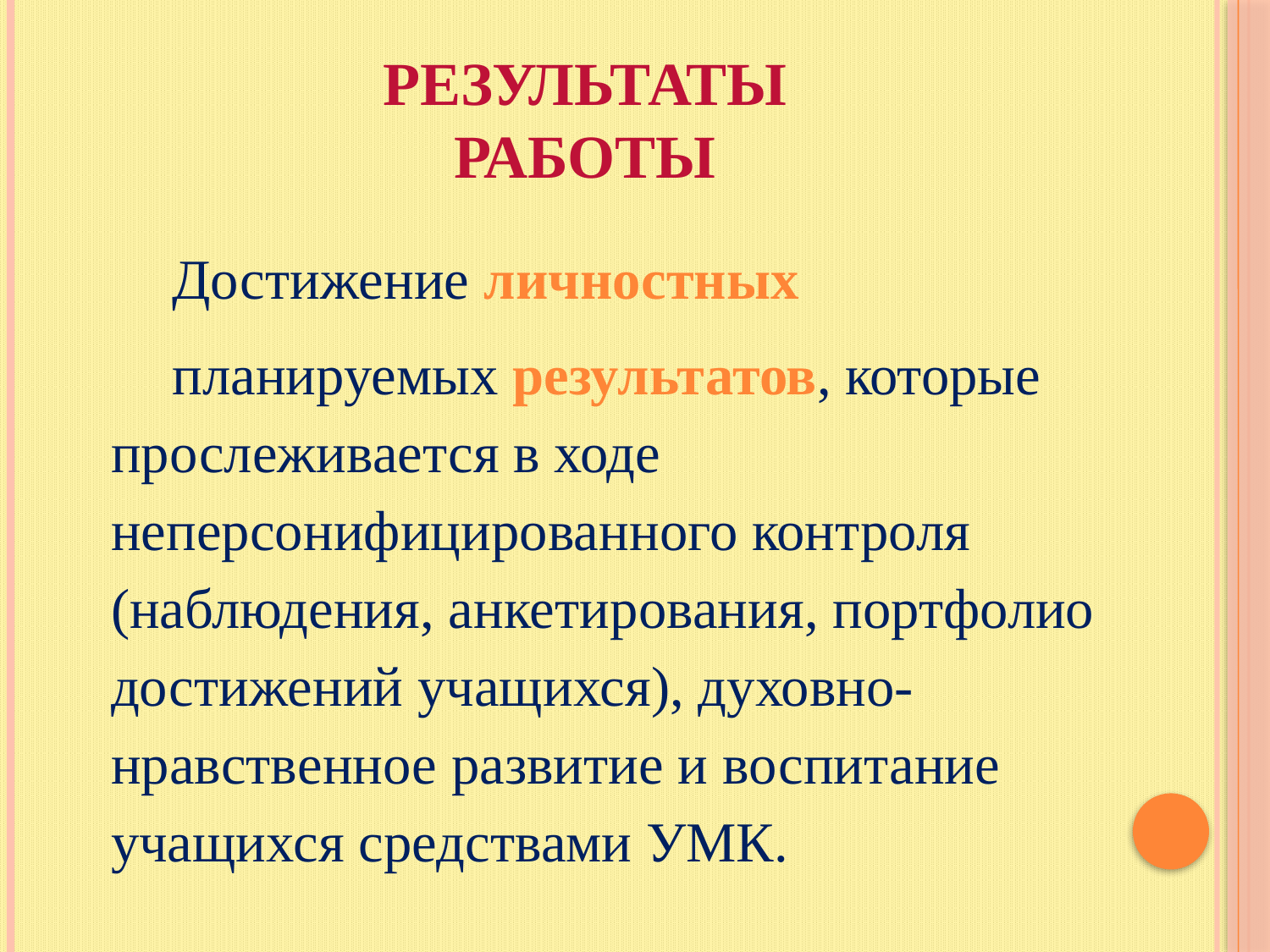

# Результаты работы
Достижение личностных
планируемых результатов, которые прослеживается в ходе неперсонифицированного контроля (наблюдения, анкетирования, портфолио достижений учащихся), духовно-нравственное развитие и воспитание учащихся средствами УМК.